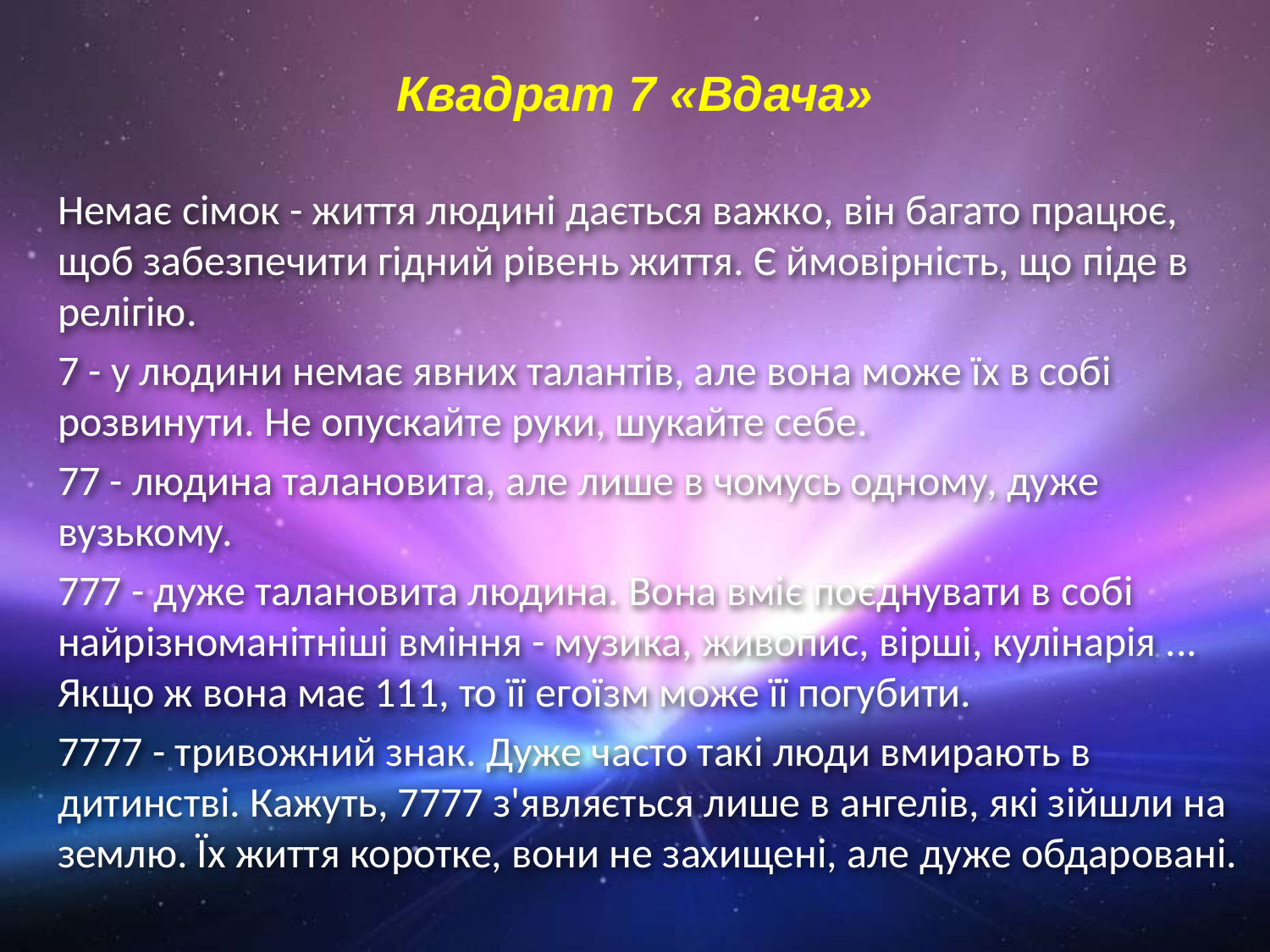

# Квадрат 7 «Вдача»
Немає сімок - життя людині дається важко, він багато працює, щоб забезпечити гідний рівень життя. Є ймовірність, що піде в релігію.
7 - у людини немає явних талантів, але вона може їх в собі розвинути. Не опускайте руки, шукайте себе.
77 - людина талановита, але лише в чомусь одному, дуже вузькому.
777 - дуже талановита людина. Вона вміє поєднувати в собі найрізноманітніші вміння - музика, живопис, вірші, кулінарія ... Якщо ж вона має 111, то її егоїзм може її погубити.
7777 - тривожний знак. Дуже часто такі люди вмирають в дитинстві. Кажуть, 7777 з'являється лише в ангелів, які зійшли на землю. Їх життя коротке, вони не захищені, але дуже обдаровані.